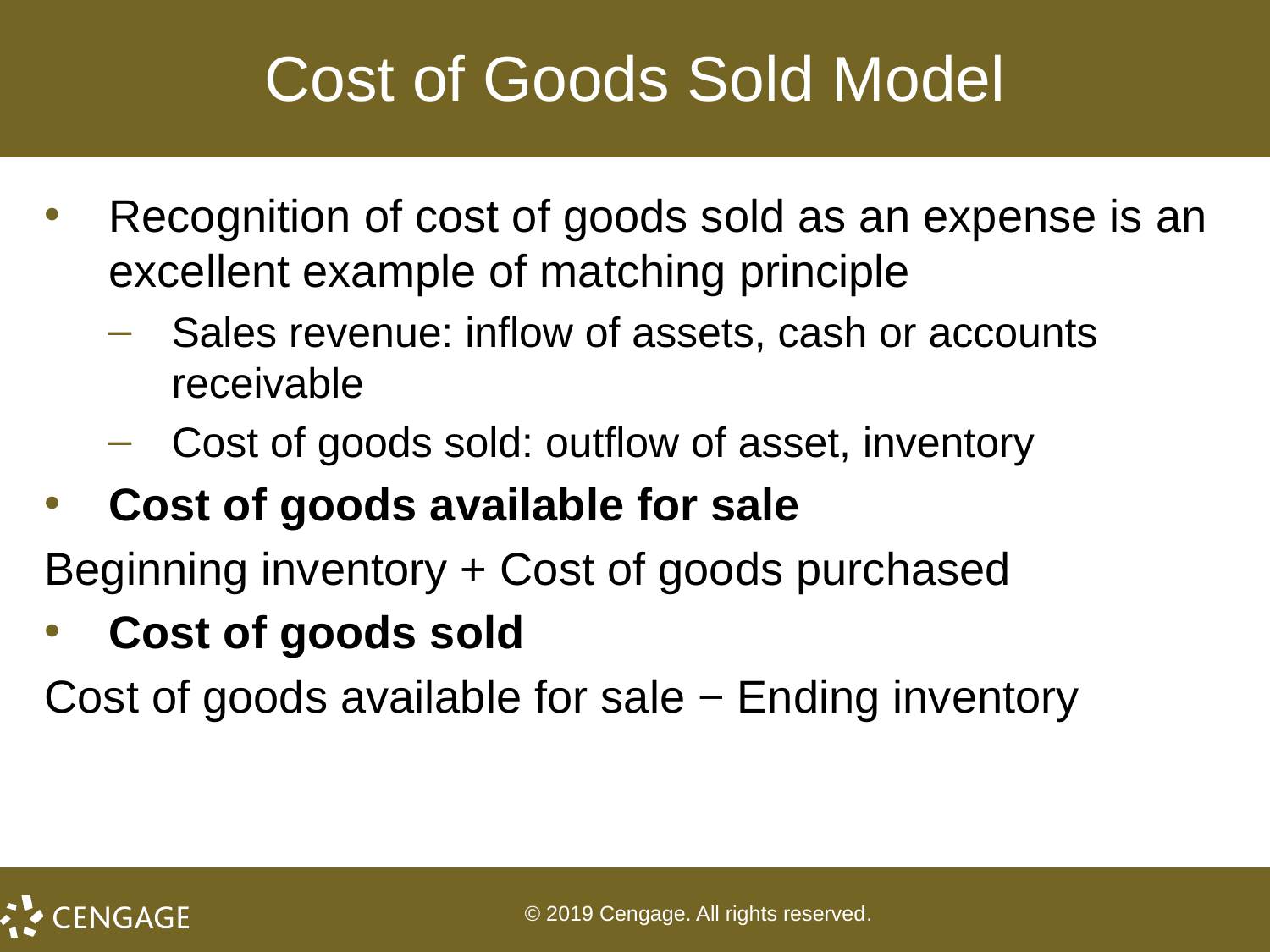

# Cost of Goods Sold Model
Recognition of cost of goods sold as an expense is an excellent example of matching principle
Sales revenue: inflow of assets, cash or accounts receivable
Cost of goods sold: outflow of asset, inventory
Cost of goods available for sale
Beginning inventory + Cost of goods purchased
Cost of goods sold
Cost of goods available for sale − Ending inventory